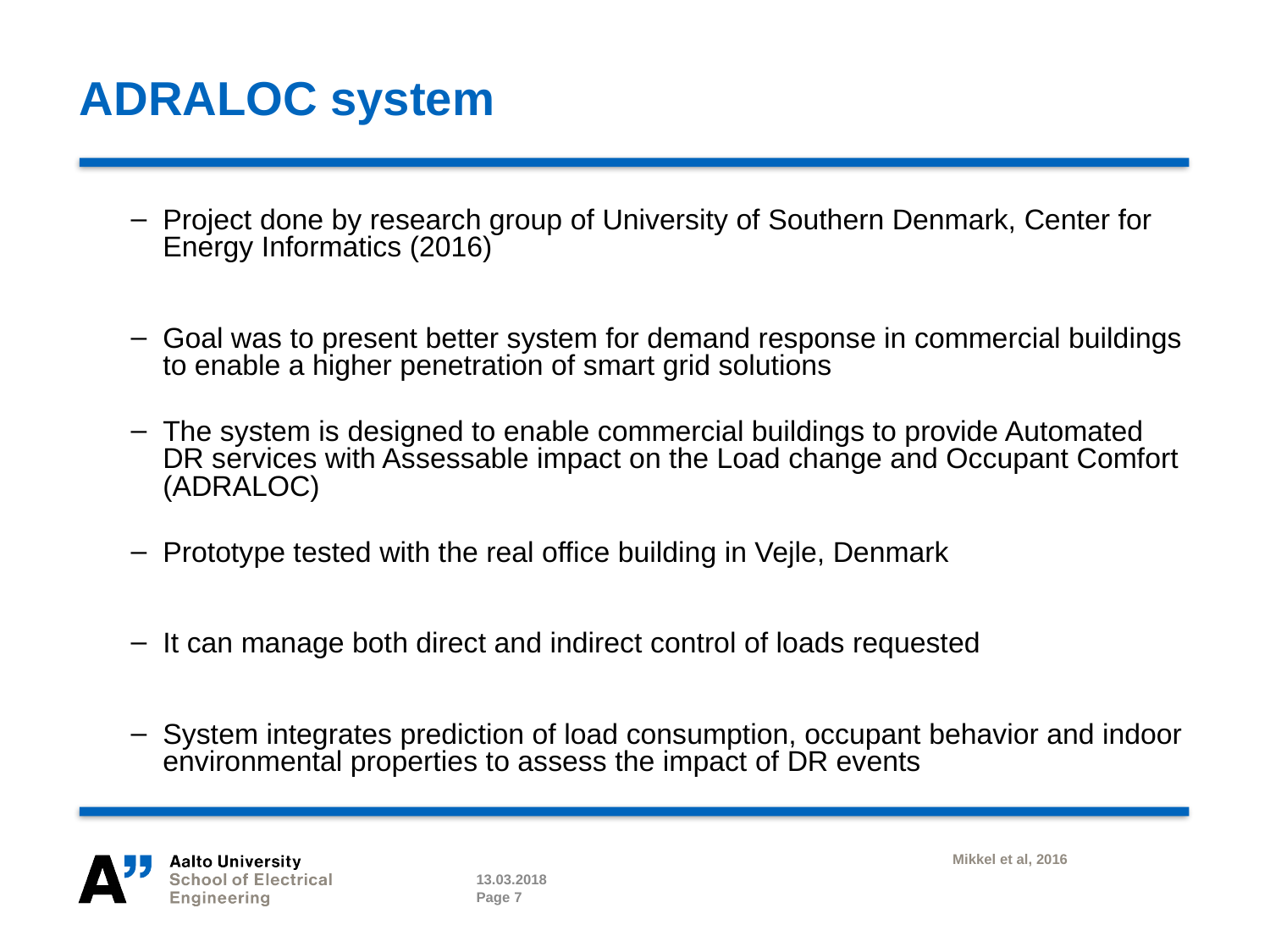

# ADRALOC system
Project done by research group of University of Southern Denmark, Center for Energy Informatics (2016)

Goal was to present better system for demand response in commercial buildings to enable a higher penetration of smart grid solutions

The system is designed to enable commercial buildings to provide Automated DR services with Assessable impact on the Load change and Occupant Comfort (ADRALOC)

Prototype tested with the real office building in Vejle, Denmark

It can manage both direct and indirect control of loads requested

System integrates prediction of load consumption, occupant behavior and indoor environmental properties to assess the impact of DR events

Mikkel et al, 2016
13.03.2018

Page 7